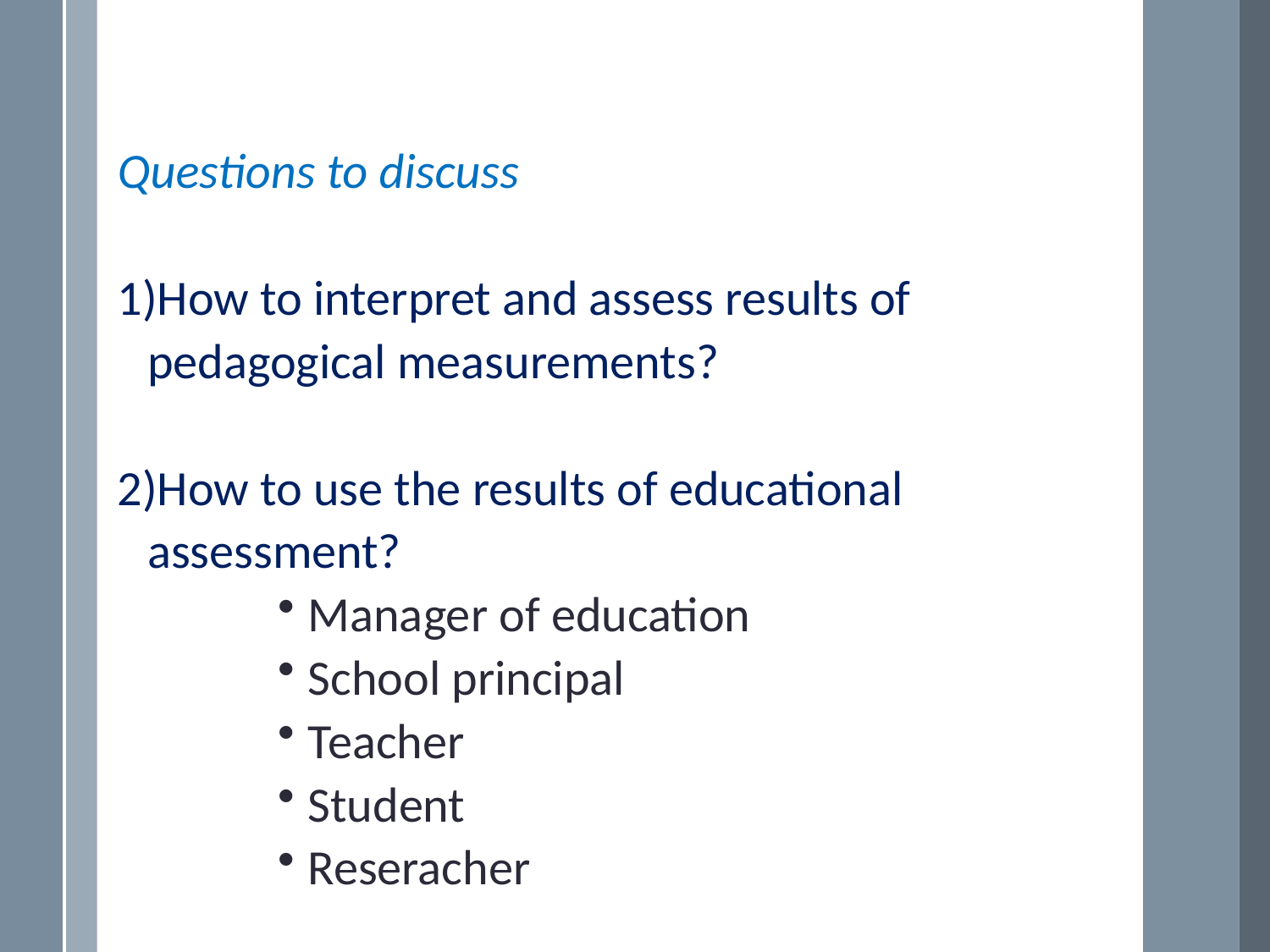

Questions to discuss

How to interpret and assess results of pedagogical measurements?

How to use the results of educational assessment?
Manager of education
School principal
Teacher
Student
Reseracher